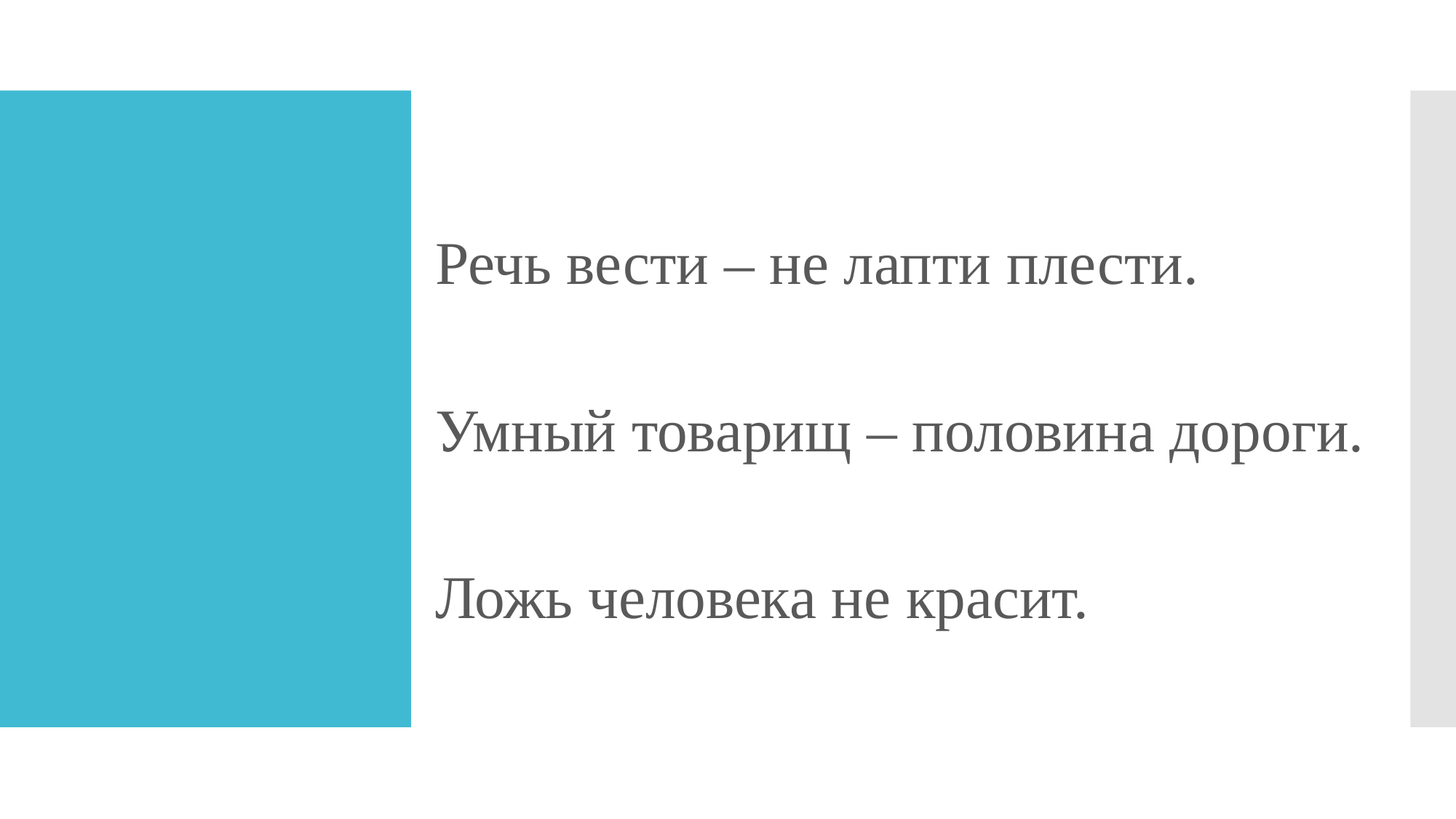

#
Речь вести – не лапти плести.

Умный товарищ – половина дороги.

Ложь человека не красит.